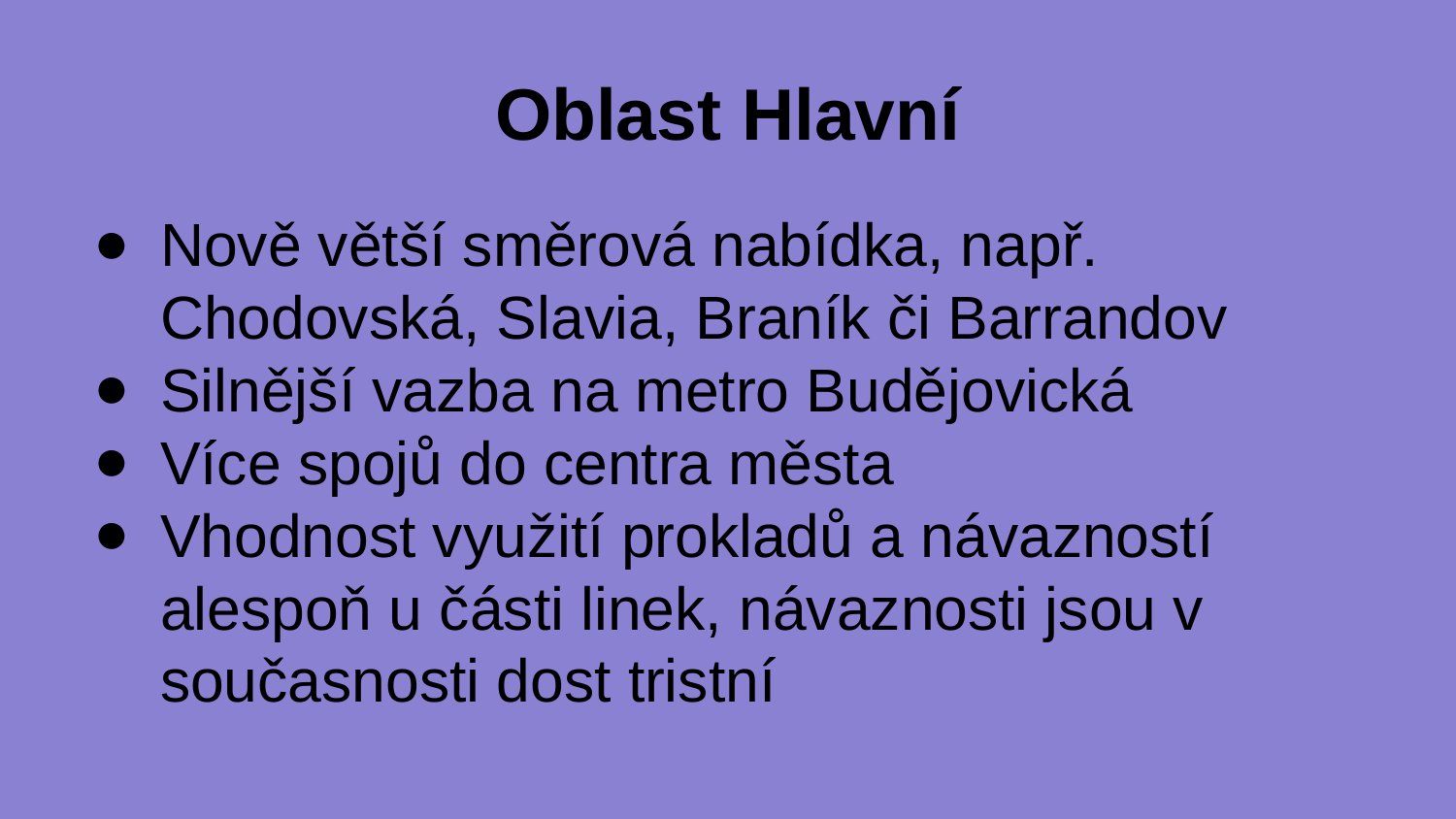

# Oblast Hlavní
Nově větší směrová nabídka, např. Chodovská, Slavia, Braník či Barrandov
Silnější vazba na metro Budějovická
Více spojů do centra města
Vhodnost využití prokladů a návazností alespoň u části linek, návaznosti jsou v současnosti dost tristní